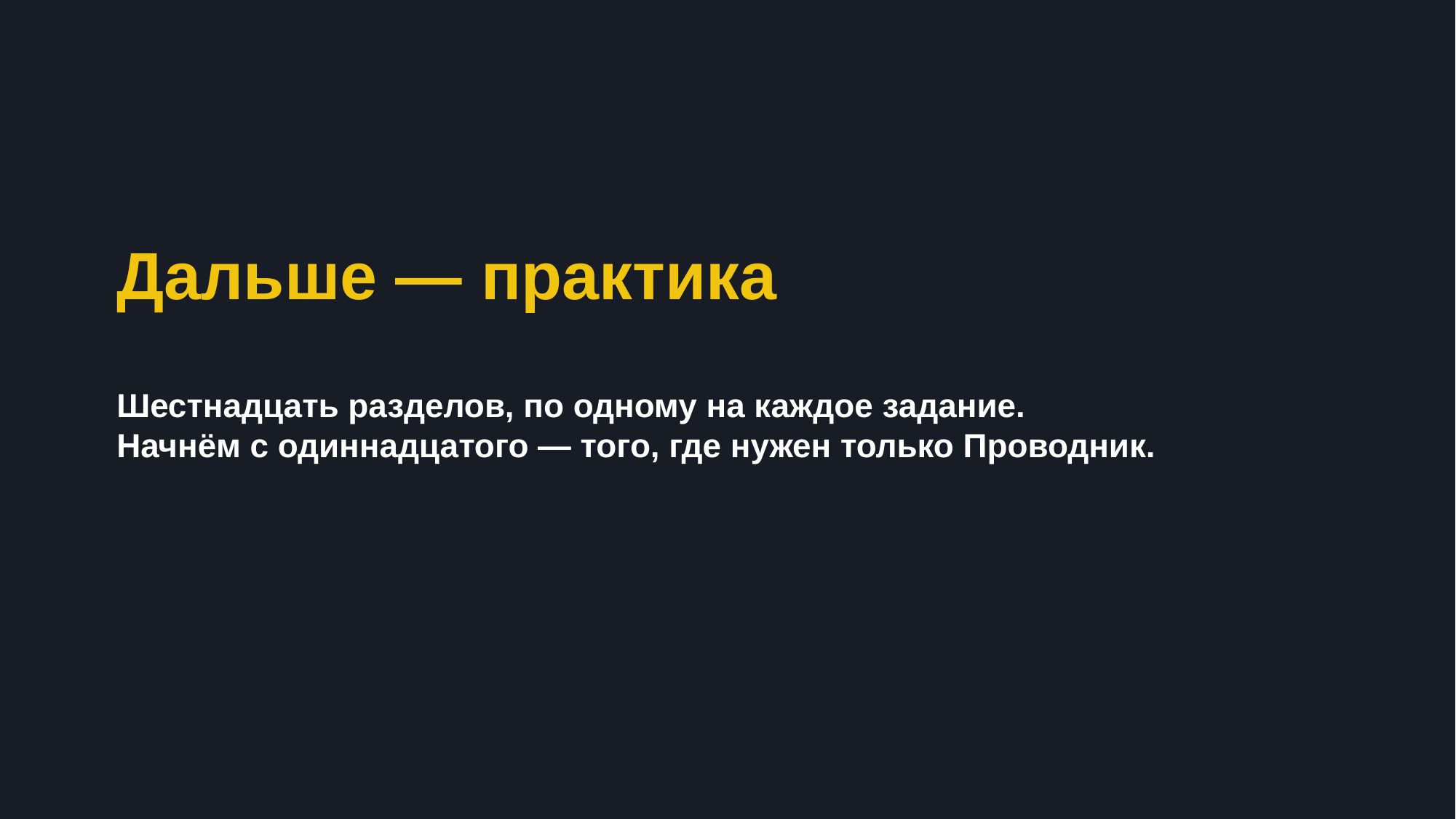

Дальше — практика
Шестнадцать разделов, по одному на каждое задание.
Начнём с одиннадцатого — того, где нужен только Проводник.